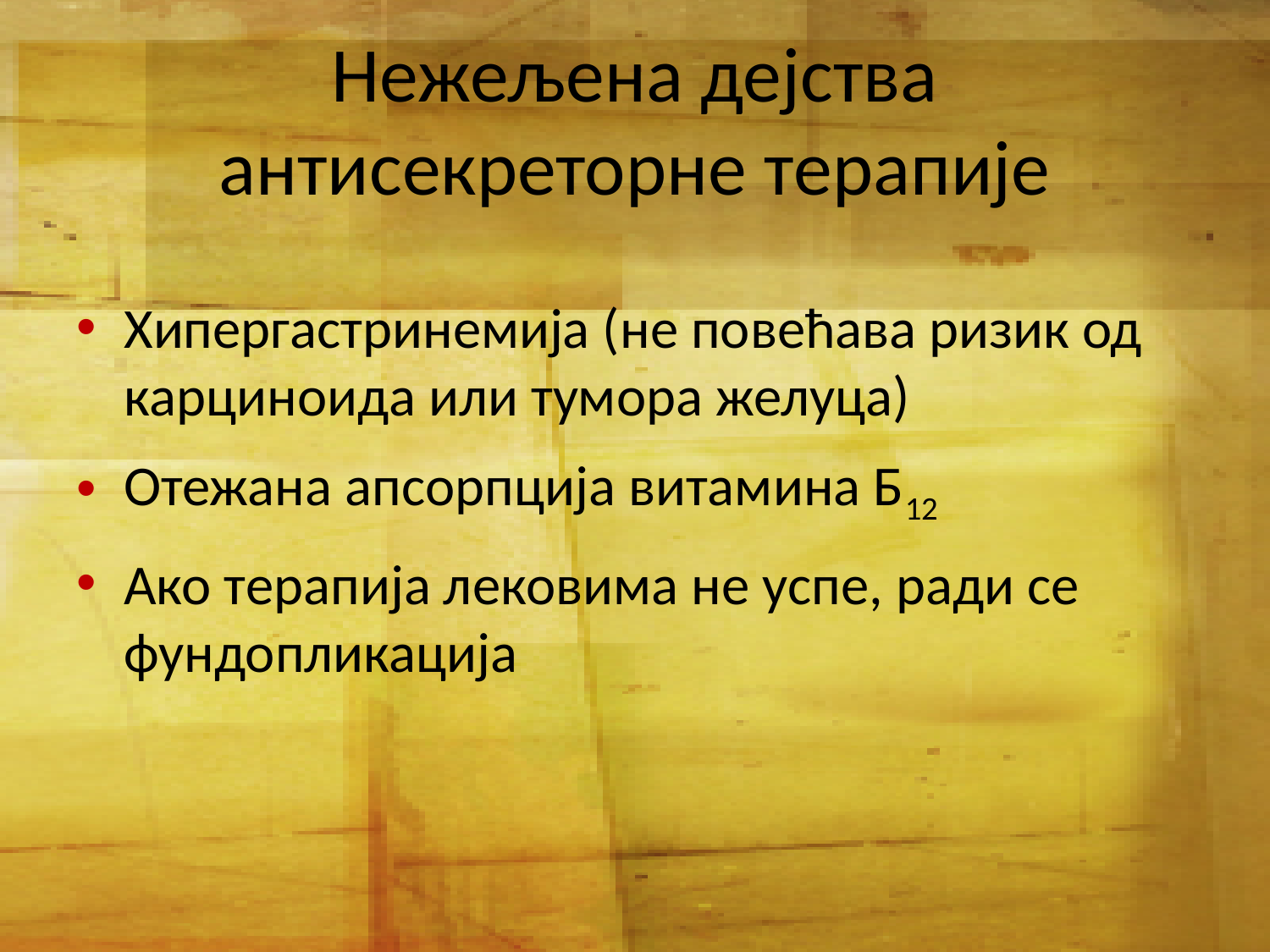

# Нежељена дејства антисекреторне терапије
Хипергастринемија (не повећава ризик од карциноида или тумора желуца)
Отежана апсорпција витамина Б12
Ако терапија лековима не успе, ради се фундопликација